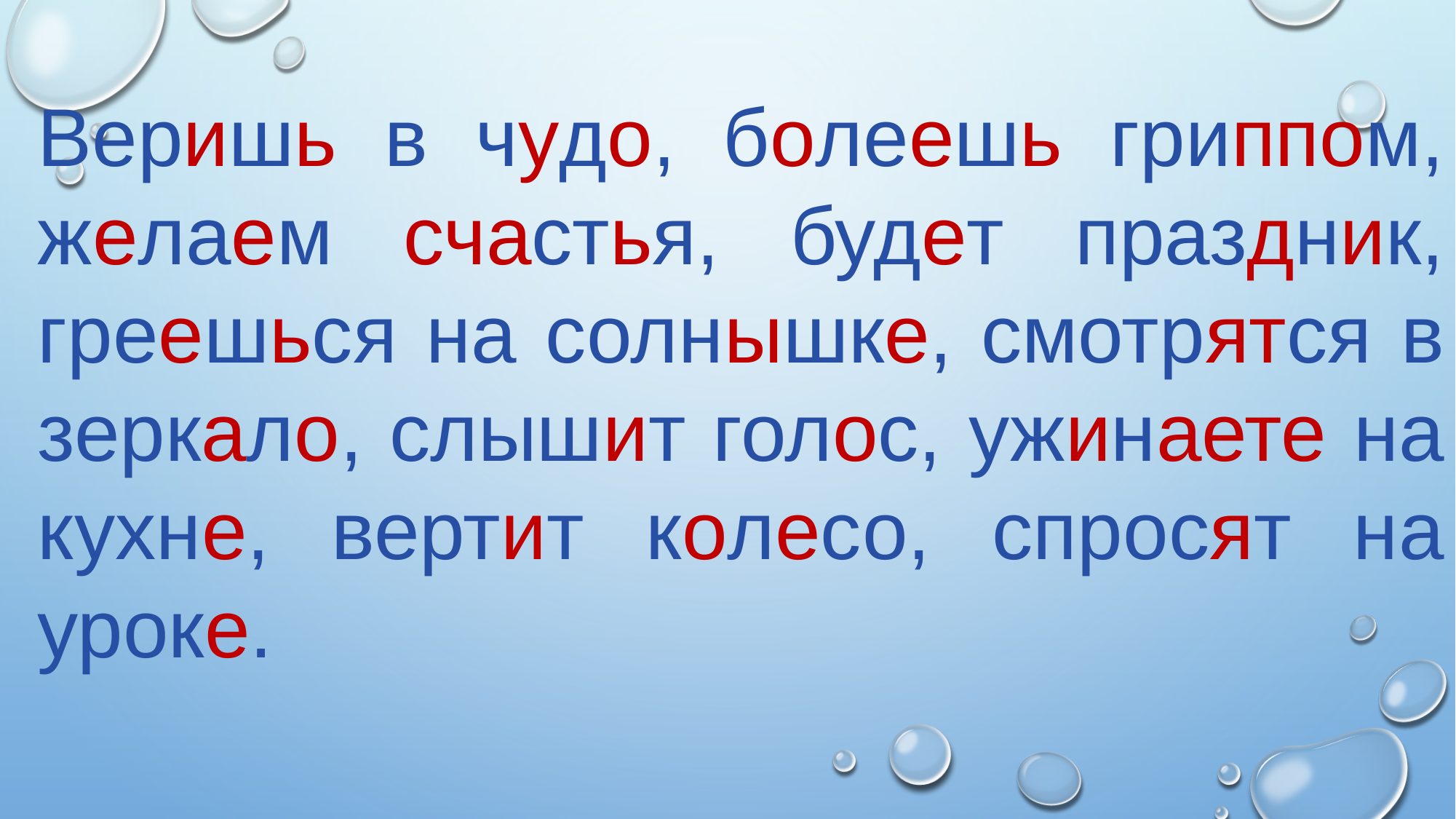

Веришь в чудо, болеешь гриппом, желаем счастья, будет праздник, греешься на солнышке, смотрятся в зеркало, слышит голос, ужинаете на кухне, вертит колесо, спросят на уроке.